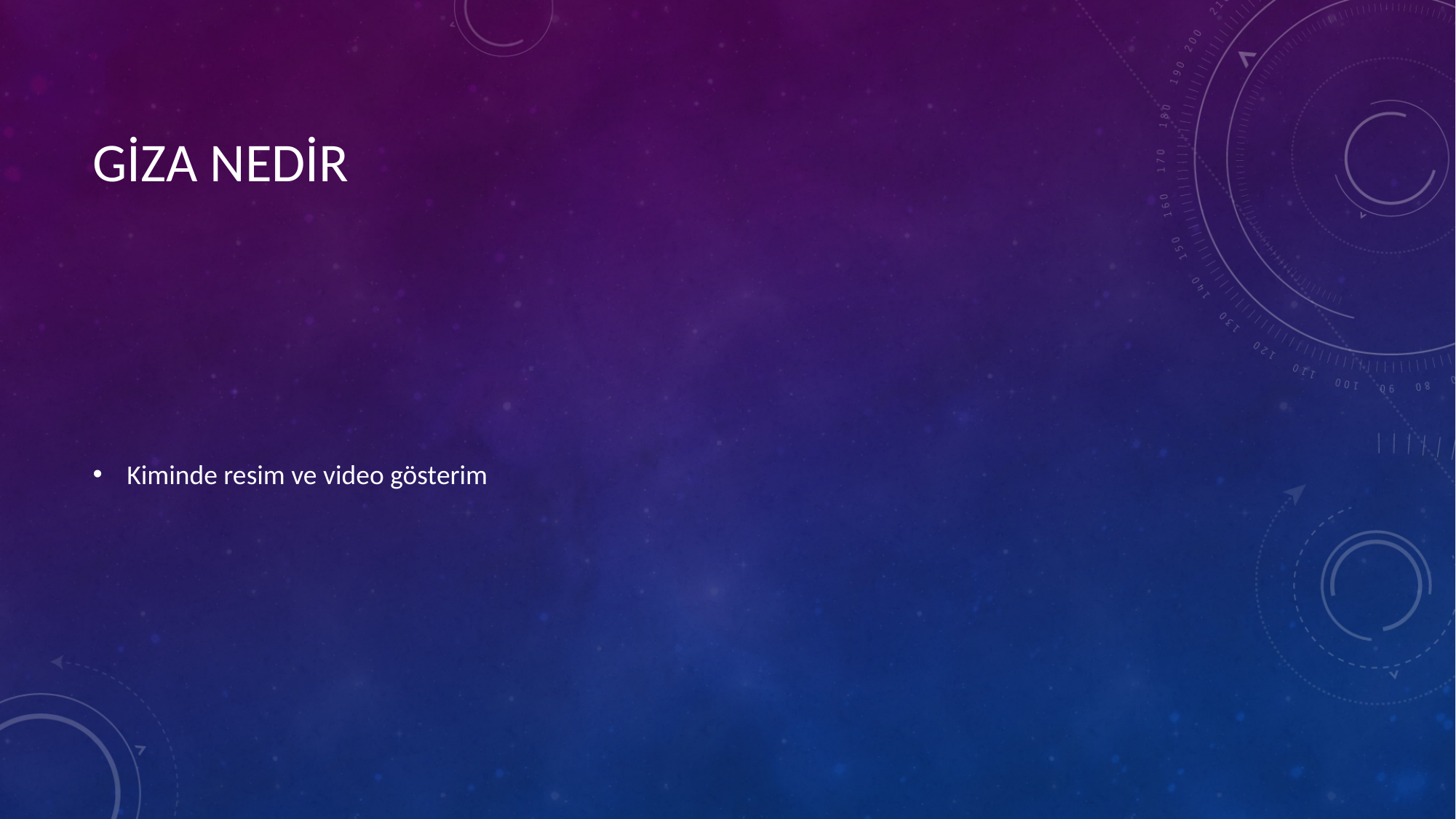

# Giza Nedir
Kiminde resim ve video gösterim